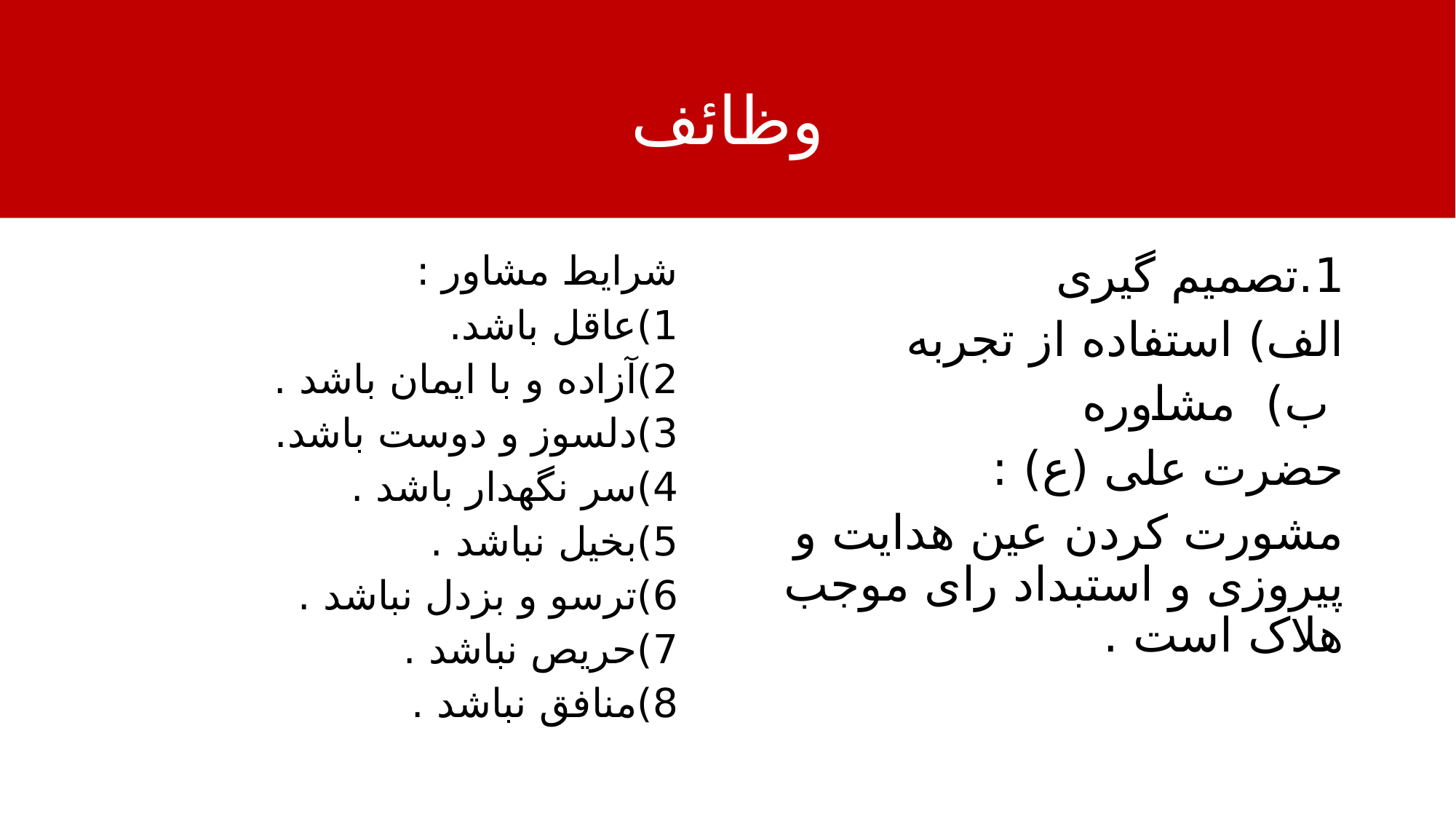

# وظائف
شرایط مشاور :
1)عاقل باشد.
2)آزاده و با ایمان باشد .
3)دلسوز و دوست باشد.
4)سر نگهدار باشد .
5)بخیل نباشد .
6)ترسو و بزدل نباشد .
7)حریص نباشد .
8)منافق نباشد .
1.تصمیم گیری
	الف) استفاده از تجربه
	 ب)  مشاوره
حضرت علی (ع) :
مشورت کردن عین هدایت و پیروزی و استبداد رای موجب هلاک است .